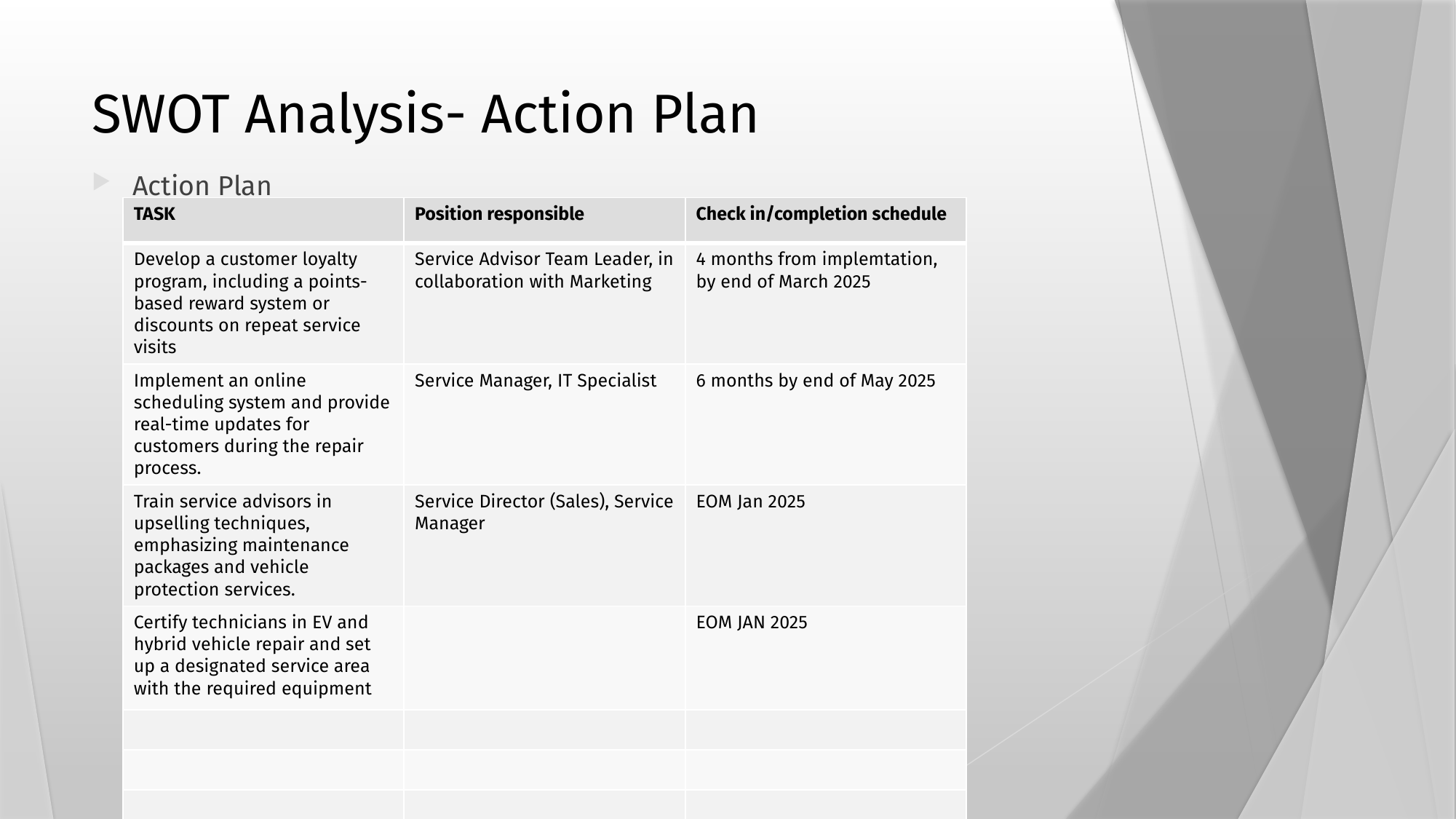

# SWOT Analysis- Action Plan
Action Plan

| TASK | Position responsible | Check in/completion schedule |
| --- | --- | --- |
| Develop a customer loyalty program, including a points-based reward system or discounts on repeat service visits | Service Advisor Team Leader, in collaboration with Marketing | 4 months from implemtation, by end of March 2025 |
| Implement an online scheduling system and provide real-time updates for customers during the repair process. | Service Manager, IT Specialist | 6 months by end of May 2025 |
| Train service advisors in upselling techniques, emphasizing maintenance packages and vehicle protection services. | Service Director (Sales), Service Manager | EOM Jan 2025 |
| Certify technicians in EV and hybrid vehicle repair and set up a designated service area with the required equipment |  | EOM JAN 2025 |
|  |  |  |
|  |  |  |
|  |  |  |